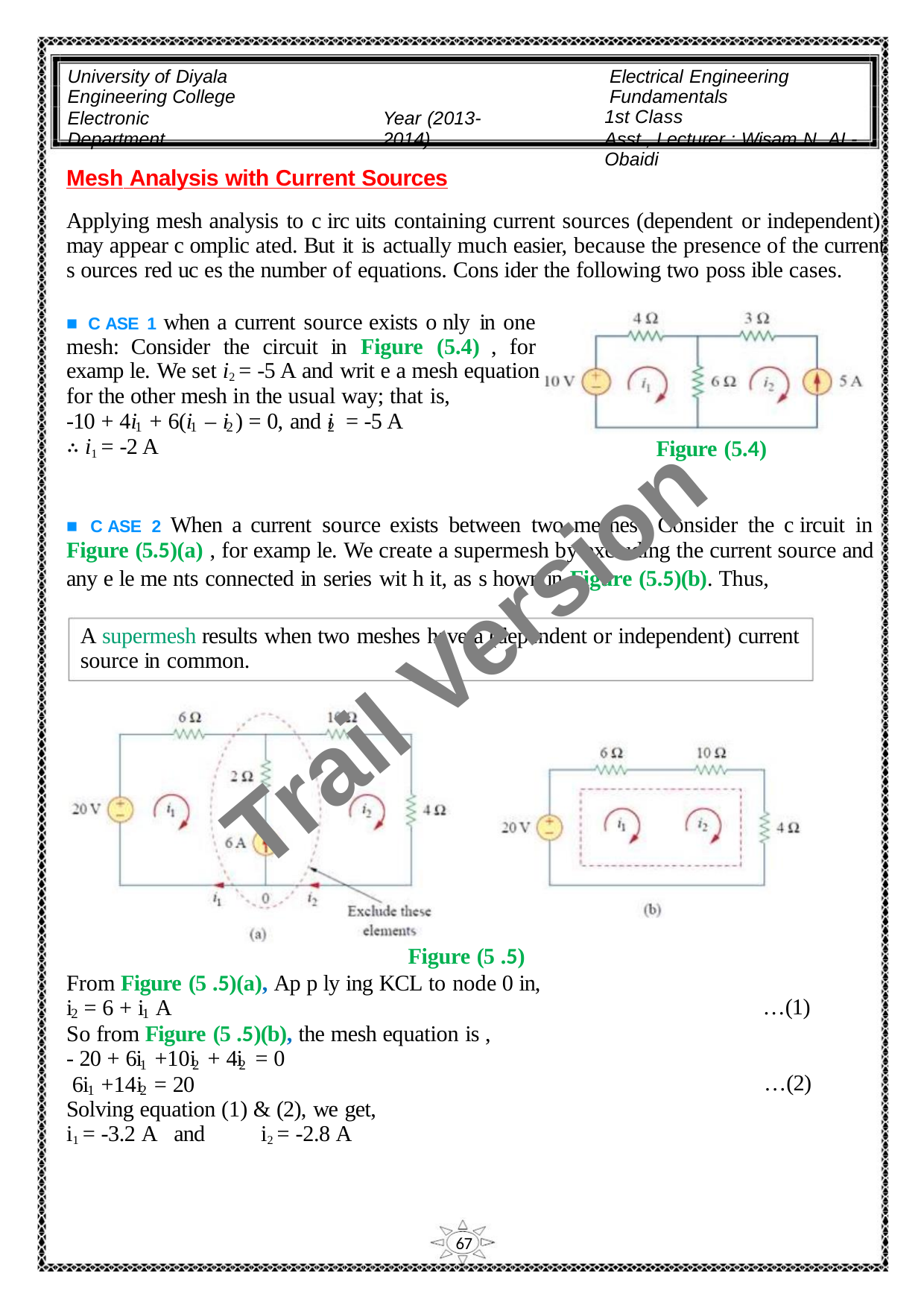

University of Diyala
Engineering College
Electronic Department
Electrical Engineering Fundamentals
1st Class
Asst., Lecturer : Wisam N. AL-Obaidi
Year (2013-2014)
Mesh Analysis with Current Sources
Applying mesh analysis to c irc uits containing current sources (dependent or independent)
may appear c omplic ated. But it is actually much easier, because the presence of the current
s ources red uc es the number of equations. Cons ider the following two poss ible cases.
■ C ASE 1 when a current source exists o nly in one
mesh: Consider the circuit in Figure (5.4) , for
examp le. We set i2 = -5 A and writ e a mesh equation
for the other mesh in the usual way; that is,
-10 + 4i + 6(i – i ) = 0, and i = -5 A
1
1
2
2
Figure (5.4)
∴ i1 = -2 A
■ C ASE 2 When a current source exists between two meshes : Consider the c ircuit in
Figure (5.5)(a) , for examp le. We create a supermesh by excluding the current source and
any e le me nts connected in series wit h it, as s hown in Figure (5.5)(b). Thus,
Trail Version
Trail Version
Trail Version
Trail Version
Trail Version
Trail Version
Trail Version
Trail Version
Trail Version
Trail Version
Trail Version
Trail Version
Trail Version
A supermesh results when two meshes have a (dependent or independent) current
source in common.
Figure (5 .5)
From Figure (5 .5)(a), Ap p ly ing KCL to node 0 in,
i = 6 + i A
…(1)
…(2)
2
1
So from Figure (5 .5)(b), the mesh equation is ,
- 20 + 6i +10i + 4i = 0
1
2
2
6i +14i = 20
1
2
Solving equation (1) & (2), we get,
i1 = -3.2 A and i2 = -2.8 A
67